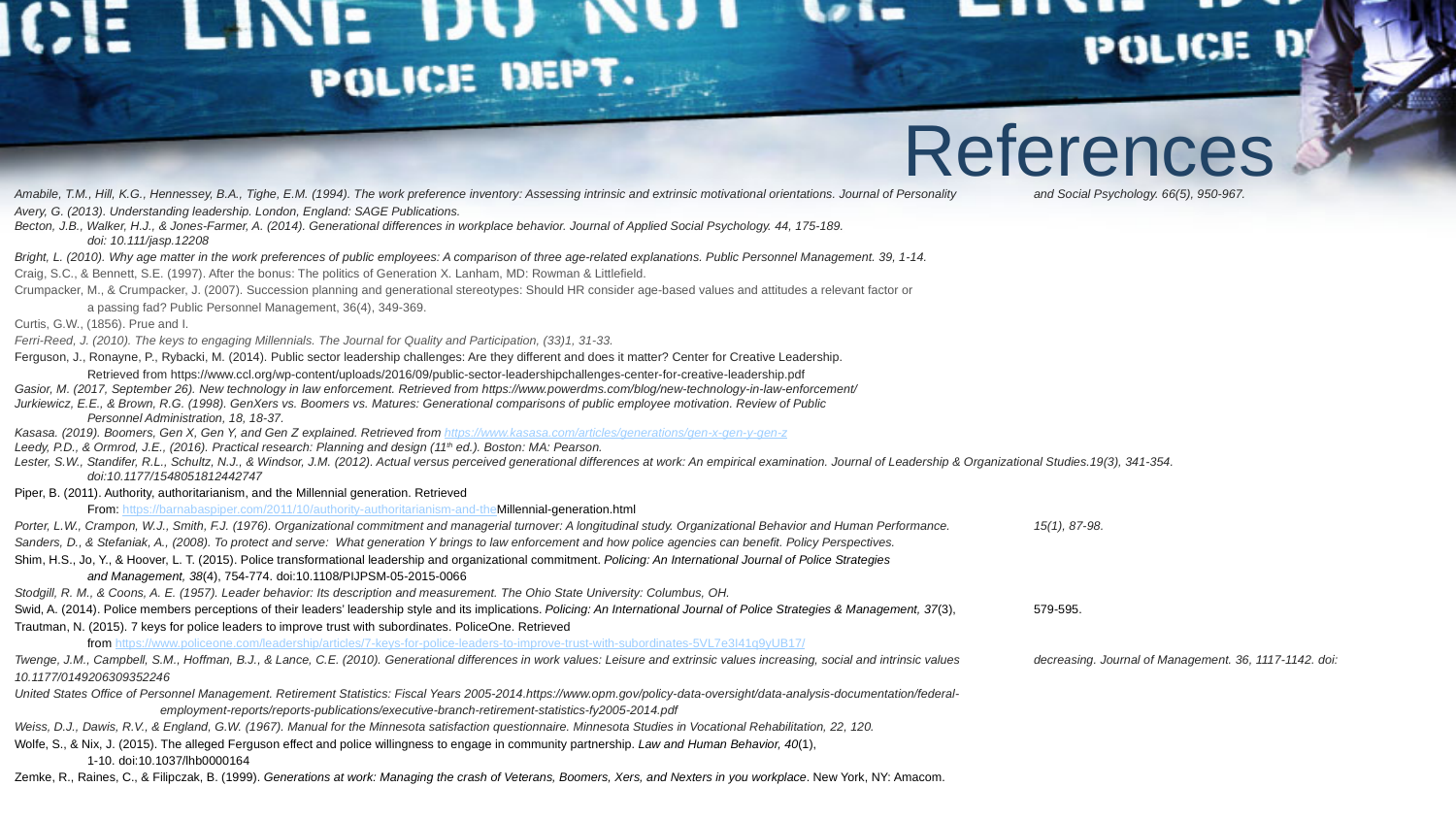

# References
Amabile, T.M., Hill, K.G., Hennessey, B.A., Tighe, E.M. (1994). The work preference inventory: Assessing intrinsic and extrinsic motivational orientations. Journal of Personality	and Social Psychology. 66(5), 950-967.
Avery, G. (2013). Understanding leadership. London, England: SAGE Publications.
Becton, J.B., Walker, H.J., & Jones-Farmer, A. (2014). Generational differences in workplace behavior. Journal of Applied Social Psychology. 44, 175-189.
doi: 10.111/jasp.12208
Bright, L. (2010). Why age matter in the work preferences of public employees: A comparison of three age-related explanations. Public Personnel Management. 39, 1-14.
Craig, S.C., & Bennett, S.E. (1997). After the bonus: The politics of Generation X. Lanham, MD: Rowman & Littlefield.
Crumpacker, M., & Crumpacker, J. (2007). Succession planning and generational stereotypes: Should HR consider age-based values and attitudes a relevant factor or
a passing fad? Public Personnel Management, 36(4), 349-369.
Curtis, G.W., (1856). Prue and I.
Ferri-Reed, J. (2010). The keys to engaging Millennials. The Journal for Quality and Participation, (33)1, 31-33.
Ferguson, J., Ronayne, P., Rybacki, M. (2014). Public sector leadership challenges: Are they different and does it matter? Center for Creative Leadership.
Retrieved from https://www.ccl.org/wp-content/uploads/2016/09/public-sector-leadershipchallenges-center-for-creative-leadership.pdf
Gasior, M. (2017, September 26). New technology in law enforcement. Retrieved from https://www.powerdms.com/blog/new-technology-in-law-enforcement/
Jurkiewicz, E.E., & Brown, R.G. (1998). GenXers vs. Boomers vs. Matures: Generational comparisons of public employee motivation. Review of Public
Personnel Administration, 18, 18-37.
Kasasa. (2019). Boomers, Gen X, Gen Y, and Gen Z explained. Retrieved from https://www.kasasa.com/articles/generations/gen-x-gen-y-gen-z
Leedy, P.D., & Ormrod, J.E., (2016). Practical research: Planning and design (11th ed.). Boston: MA: Pearson.
Lester, S.W., Standifer, R.L., Schultz, N.J., & Windsor, J.M. (2012). Actual versus perceived generational differences at work: An empirical examination. Journal of Leadership & Organizational Studies.19(3), 341-354.
doi:10.1177/1548051812442747
Piper, B. (2011). Authority, authoritarianism, and the Millennial generation. Retrieved
From: https://barnabaspiper.com/2011/10/authority-authoritarianism-and-theMillennial-generation.html
Porter, L.W., Crampon, W.J., Smith, F.J. (1976). Organizational commitment and managerial turnover: A longitudinal study. Organizational Behavior and Human Performance.	15(1), 87-98.
Sanders, D., & Stefaniak, A., (2008). To protect and serve:  What generation Y brings to law enforcement and how police agencies can benefit. Policy Perspectives.
Shim, H.S., Jo, Y., & Hoover, L. T. (2015). Police transformational leadership and organizational commitment. Policing: An International Journal of Police Strategies
and Management, 38(4), 754-774. doi:10.1108/PIJPSM-05-2015-0066
Stodgill, R. M., & Coons, A. E. (1957). Leader behavior: Its description and measurement. The Ohio State University: Columbus, OH.
Swid, A. (2014). Police members perceptions of their leaders’ leadership style and its implications. Policing: An International Journal of Police Strategies & Management, 37(3),	579-595.
Trautman, N. (2015). 7 keys for police leaders to improve trust with subordinates. PoliceOne. Retrieved
from https://www.policeone.com/leadership/articles/7-keys-for-police-leaders-to-improve-trust-with-subordinates-5VL7e3I41q9yUB17/
Twenge, J.M., Campbell, S.M., Hoffman, B.J., & Lance, C.E. (2010). Generational differences in work values: Leisure and extrinsic values increasing, social and intrinsic values	decreasing. Journal of Management. 36, 1117-1142. doi: 10.1177/0149206309352246
United States Office of Personnel Management. Retirement Statistics: Fiscal Years 2005-2014.https://www.opm.gov/policy-data-oversight/data-analysis-documentation/federal-
  	employment-reports/reports-publications/executive-branch-retirement-statistics-fy2005-2014.pdf
Weiss, D.J., Dawis, R.V., & England, G.W. (1967). Manual for the Minnesota satisfaction questionnaire. Minnesota Studies in Vocational Rehabilitation, 22, 120.
Wolfe, S., & Nix, J. (2015). The alleged Ferguson effect and police willingness to engage in community partnership. Law and Human Behavior, 40(1),
1-10. doi:10.1037/lhb0000164
Zemke, R., Raines, C., & Filipczak, B. (1999). Generations at work: Managing the crash of Veterans, Boomers, Xers, and Nexters in you workplace. New York, NY: Amacom.